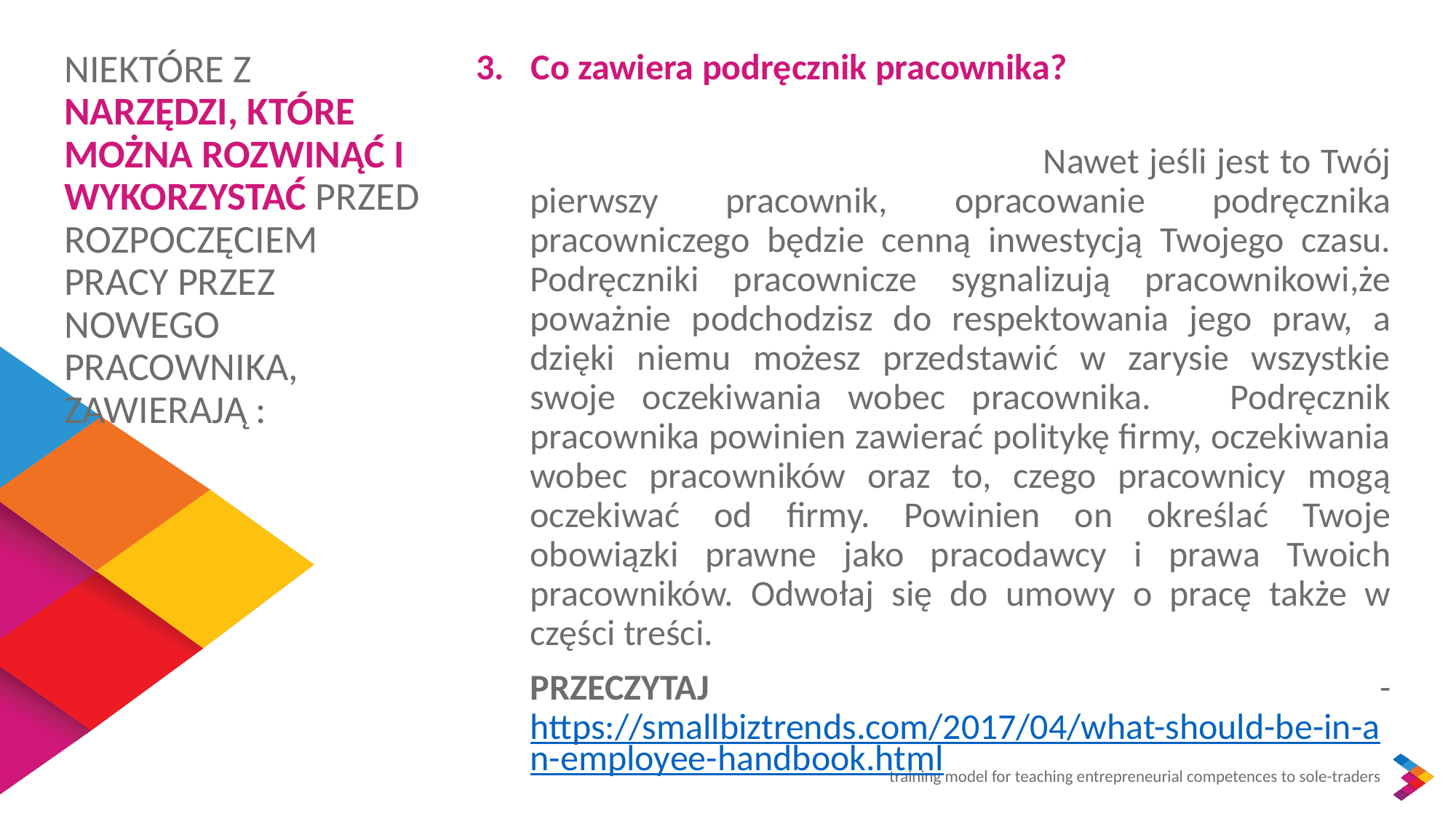

NIEKTÓRE Z NARZĘDZI, KTÓRE MOŻNA ROZWINĄĆ I WYKORZYSTAĆ PRZED ROZPOCZĘCIEM PRACY PRZEZ NOWEGO PRACOWNIKA, ZAWIERAJĄ :
Co zawiera podręcznik pracownika?
                                                                                                                                                             Nawet jeśli jest to Twój pierwszy pracownik, opracowanie podręcznika pracowniczego będzie cenną inwestycją Twojego czasu. Podręczniki pracownicze sygnalizują pracownikowi,że poważnie podchodzisz do respektowania jego praw, a dzięki niemu możesz przedstawić w zarysie wszystkie swoje oczekiwania wobec pracownika.   Podręcznik pracownika powinien zawierać politykę firmy, oczekiwania wobec pracowników oraz to, czego pracownicy mogą oczekiwać od firmy. Powinien on określać Twoje obowiązki prawne jako pracodawcy i prawa Twoich pracowników. Odwołaj się do umowy o pracę także w części treści.
PRZECZYTAJ - https://smallbiztrends.com/2017/04/what-should-be-in-an-employee-handbook.html